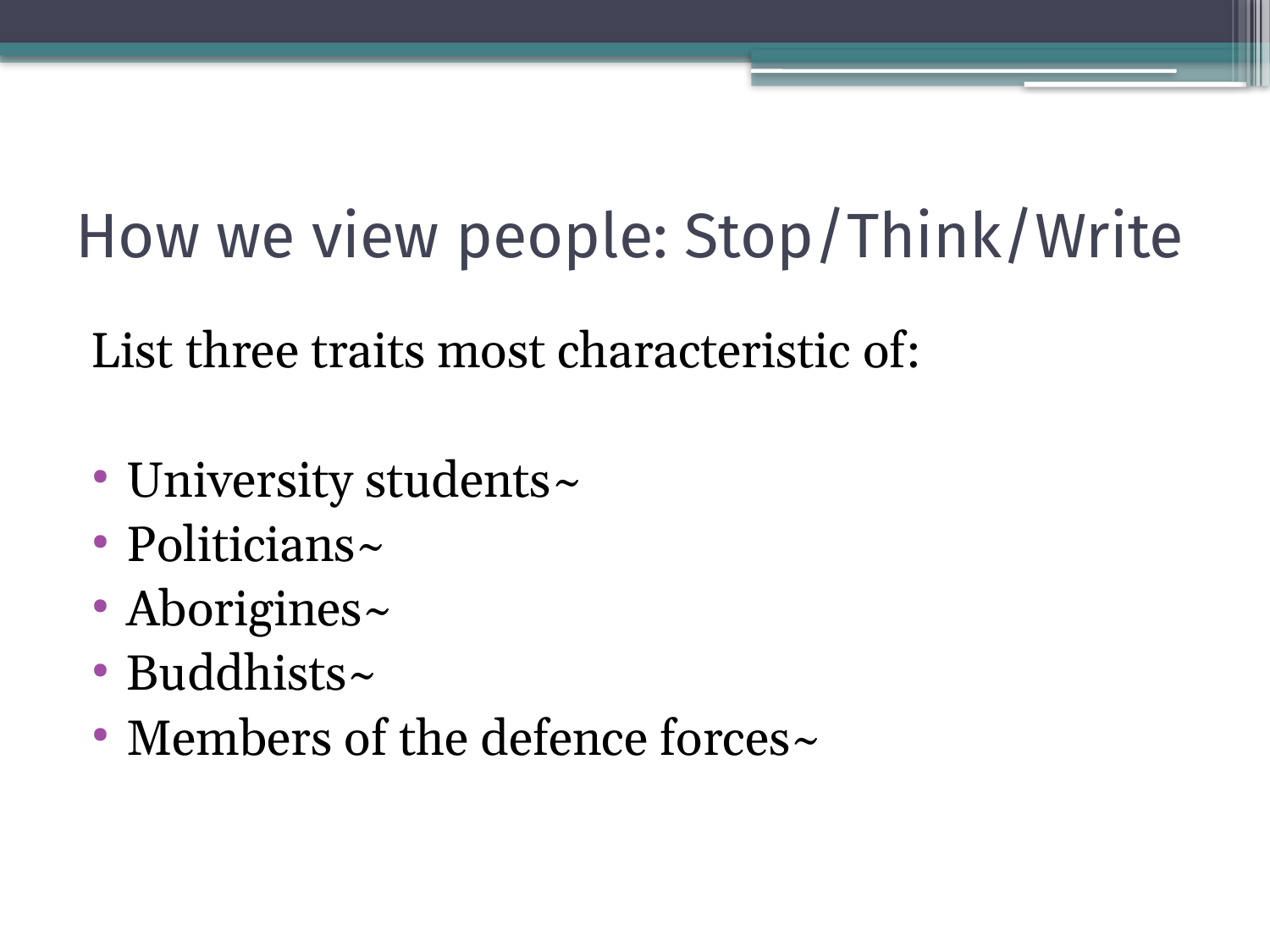

# How we view people: Stop/Think/Write
List three traits most characteristic of:

University students~
Politicians~
Aborigines~
Buddhists~
Members of the defence forces~